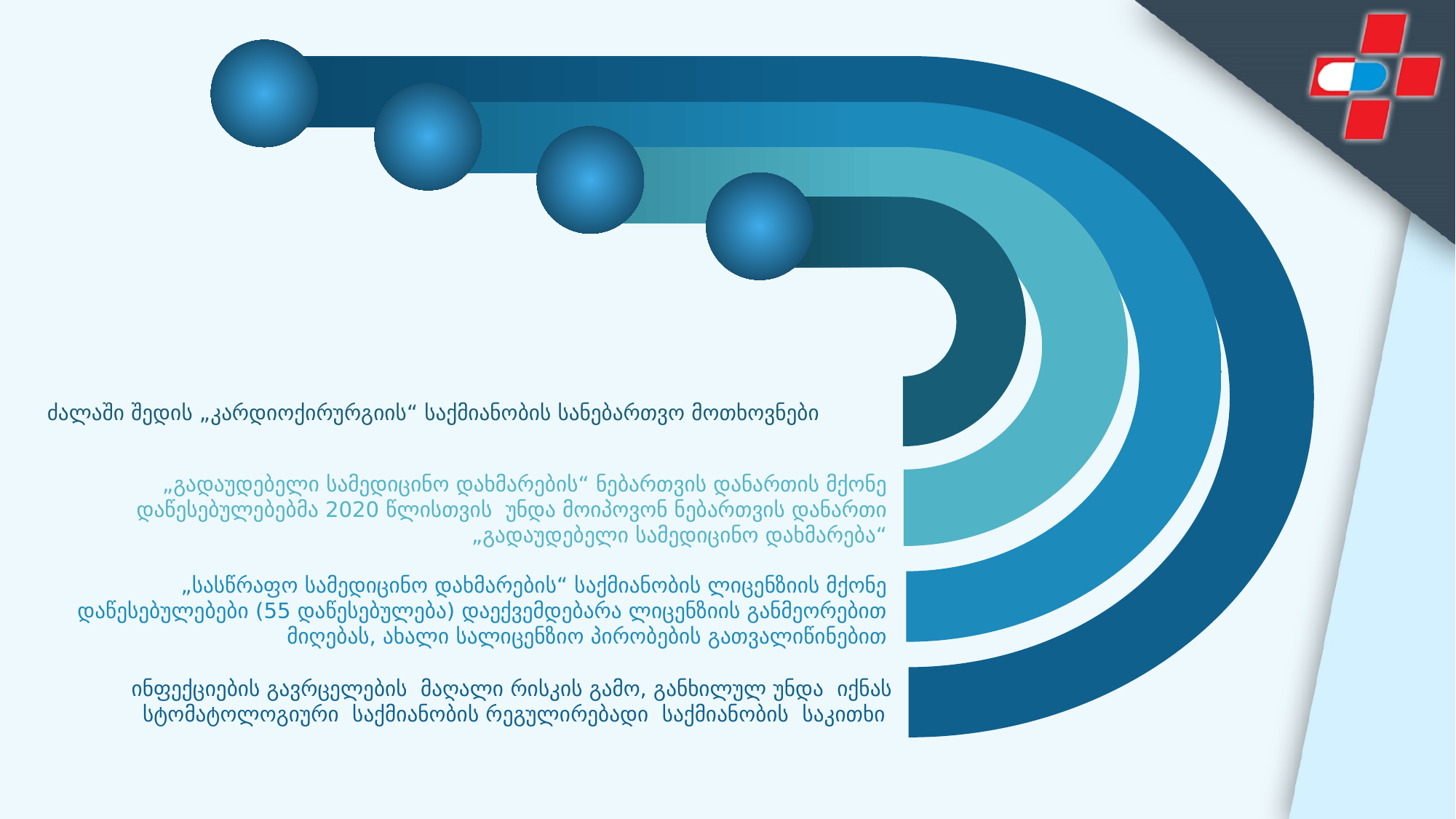

ძალაში შედის „კარდიოქირურგიის“ საქმიანობის სანებართვო მოთხოვნები
„გადაუდებელი სამედიცინო დახმარების“ ნებართვის დანართის მქონე დაწესებულებებმა 2020 წლისთვის  უნდა მოიპოვონ ნებართვის დანართი „გადაუდებელი სამედიცინო დახმარება“
„სასწრაფო სამედიცინო დახმარების“ საქმიანობის ლიცენზიის მქონე დაწესებულებები (55 დაწესებულება) დაექვემდებარა ლიცენზიის განმეორებით მიღებას, ახალი სალიცენზიო პირობების გათვალიწინებით
ინფექციების გავრცელების  მაღალი რისკის გამო, განხილულ უნდა  იქნას სტომატოლოგიური  საქმიანობის რეგულირებადი  საქმიანობის  საკითხი